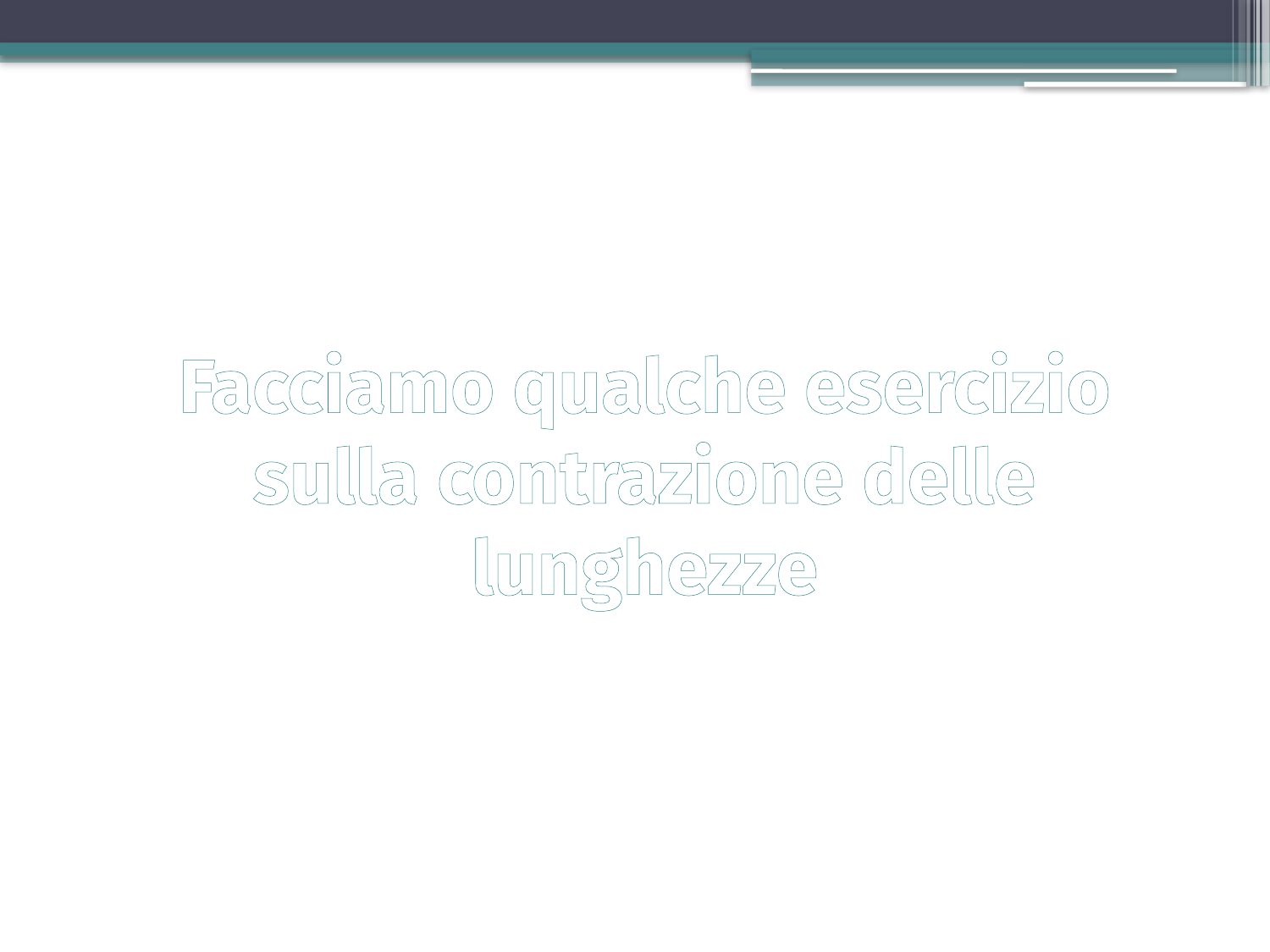

# Facciamo qualche esercizio sulla contrazione delle lunghezze